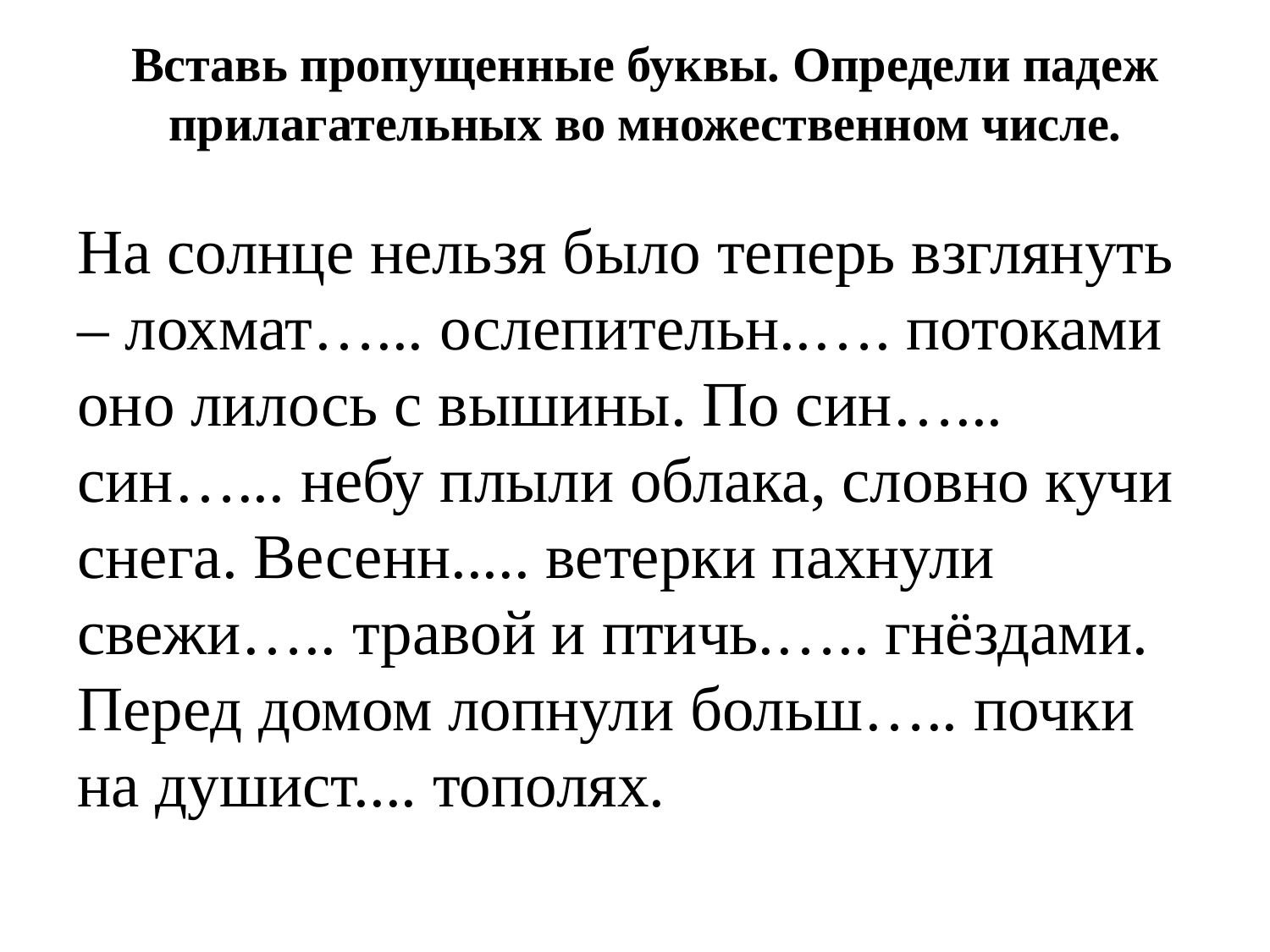

Вставь пропущенные буквы. Определи падеж прилагательных во множественном числе.

На солнце нельзя было теперь взглянуть – лохмат…... ослепительн..…. потоками оно лилось с вышины. По син…... син…... небу плыли облака, словно кучи снега. Весенн..... ветерки пахнули свежи….. травой и птичь.….. гнёздами. Перед домом лопнули больш….. почки на душист.... тополях.